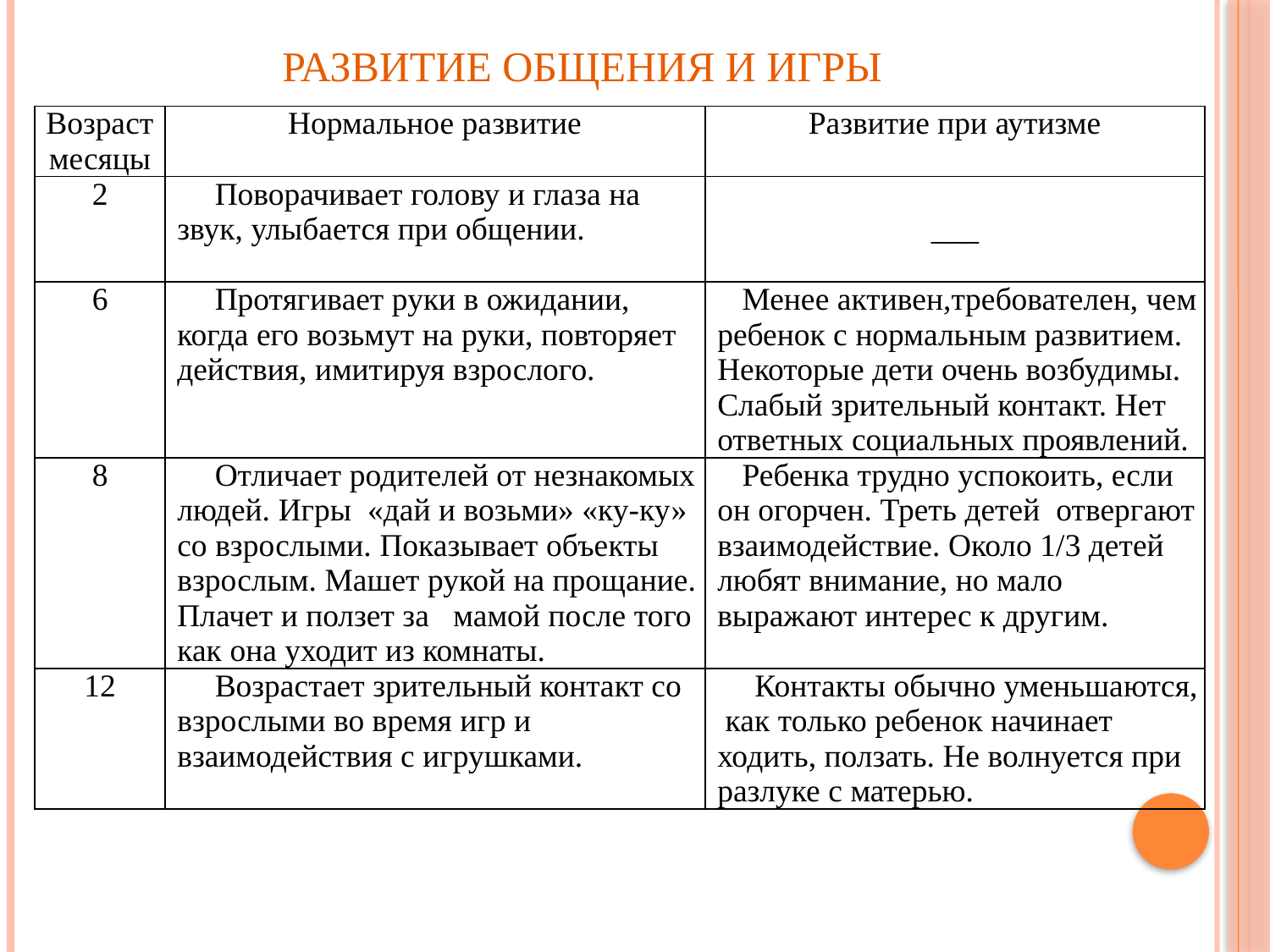

# Развитие общения и игры
| Возраст месяцы | Нормальное развитие | Развитие при аутизме |
| --- | --- | --- |
| 2 | Поворачивает голову и глаза на звук, улыбается при общении. | \_\_\_ |
| 6 | Протягивает руки в ожидании, когда его возьмут на руки, повторяет действия, имитируя взрослого. | Менее активен,требователен, чем ребенок с нормальным развитием. Некоторые дети очень возбудимы. Слабый зрительный контакт. Нет ответных социальных проявлений. |
| 8 | Отличает родителей от незнакомых людей. Игры «дай и возьми» «ку-ку» со взрослыми. Показывает объекты взрослым. Машет рукой на прощание. Плачет и ползет за мамой после того как она уходит из комнаты. | Ребенка трудно успокоить, если он огорчен. Треть детей отвергают взаимодействие. Около 1/3 детей любят внимание, но мало выражают интерес к другим. |
| 12 | Возрастает зрительный контакт со взрослыми во время игр и взаимодействия с игрушками. | Контакты обычно уменьшаются, как только ребенок начинает ходить, ползать. Не волнуется при разлуке с матерью. |